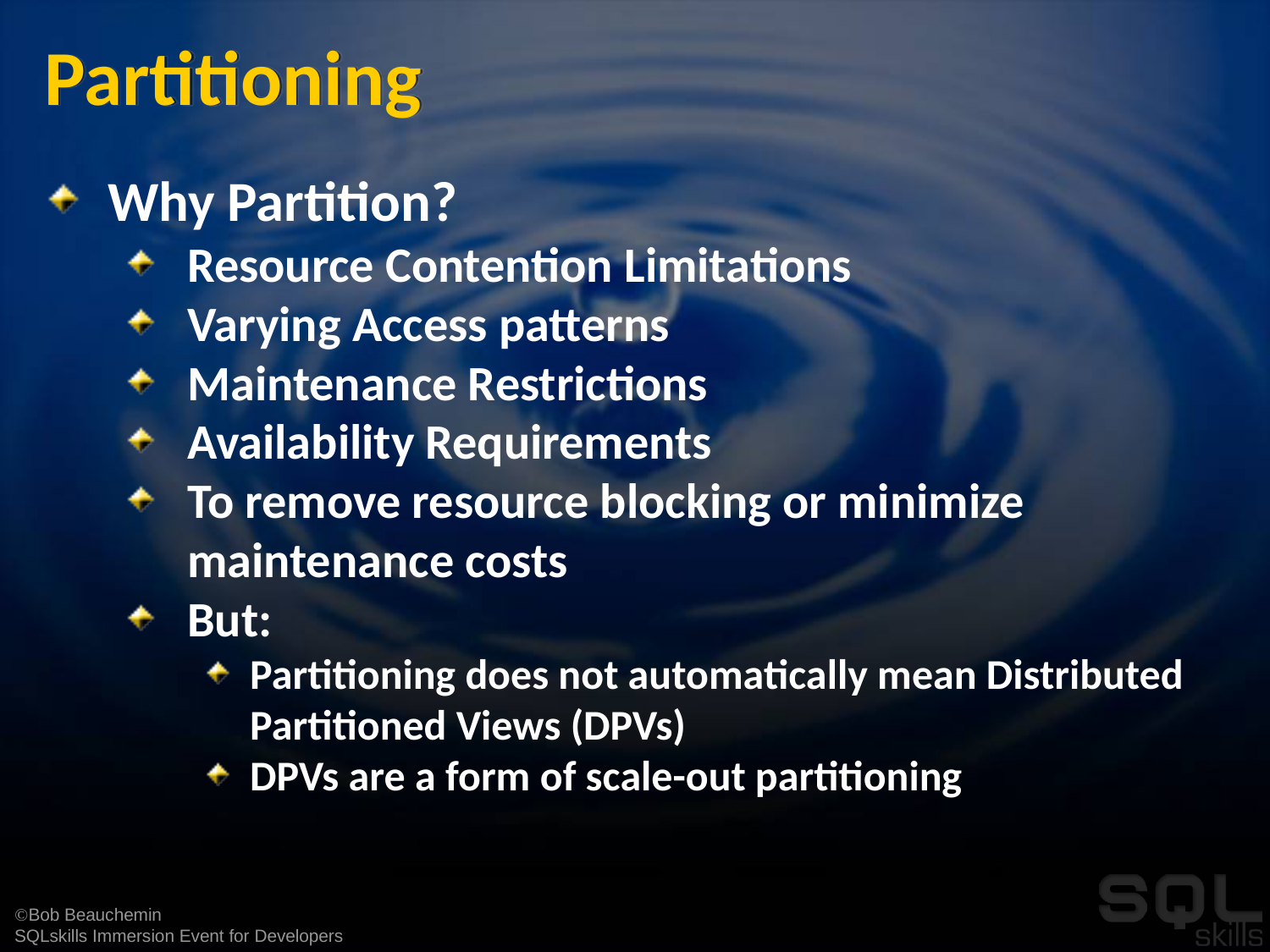

# Partitioning
Why Partition?
Resource Contention Limitations
Varying Access patterns
Maintenance Restrictions
Availability Requirements
To remove resource blocking or minimize maintenance costs
But:
Partitioning does not automatically mean Distributed Partitioned Views (DPVs)
DPVs are a form of scale-out partitioning